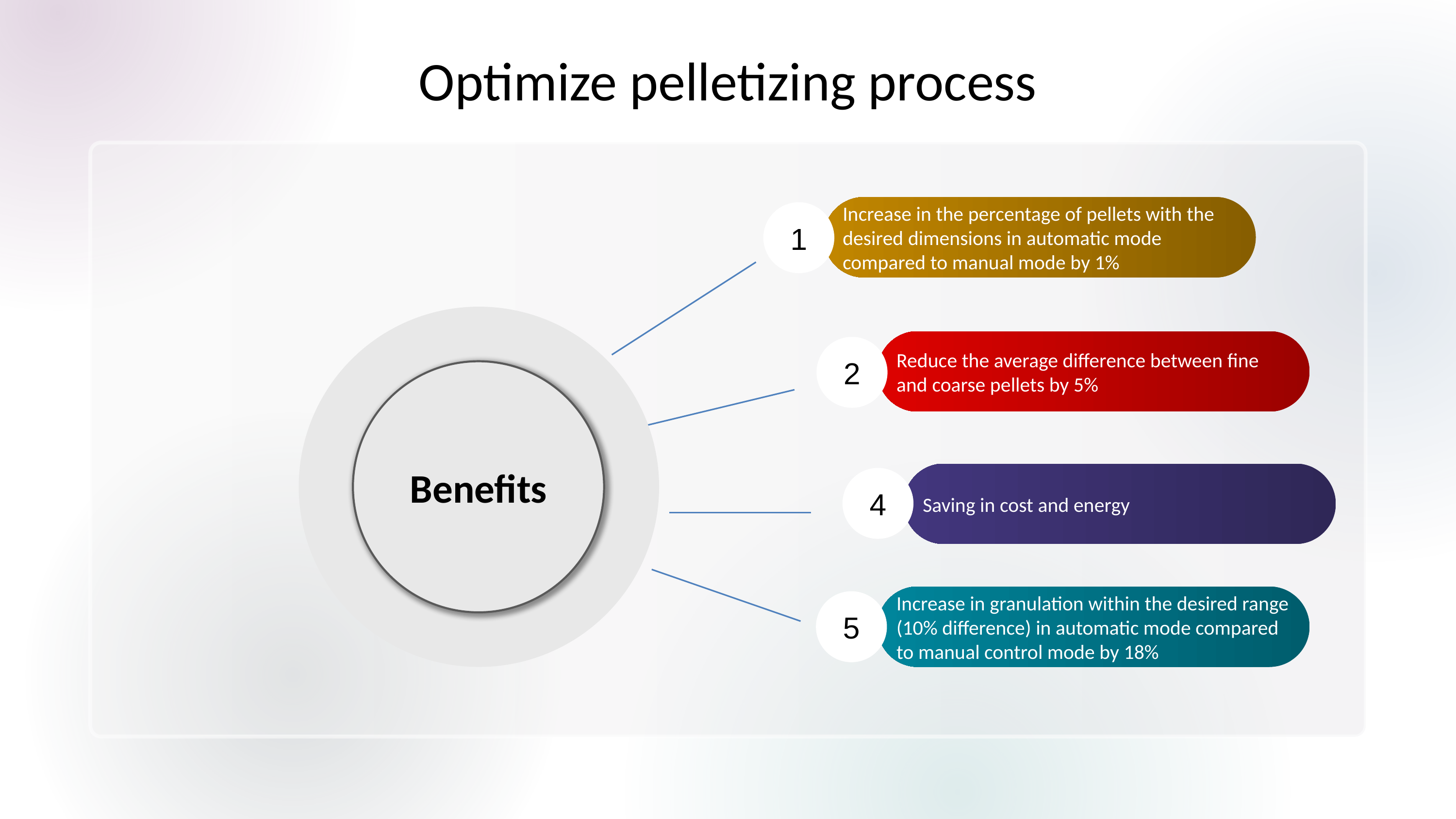

Optimize pelletizing process

Increase in the percentage of pellets with the desired dimensions in automatic mode compared to manual mode by 1%
1

Reduce the average difference between fine and coarse pellets by 5%
2
Benefits
Saving in cost and energy
4
Increase in granulation within the desired range (10% difference) in automatic mode compared to manual control mode by 18%
5